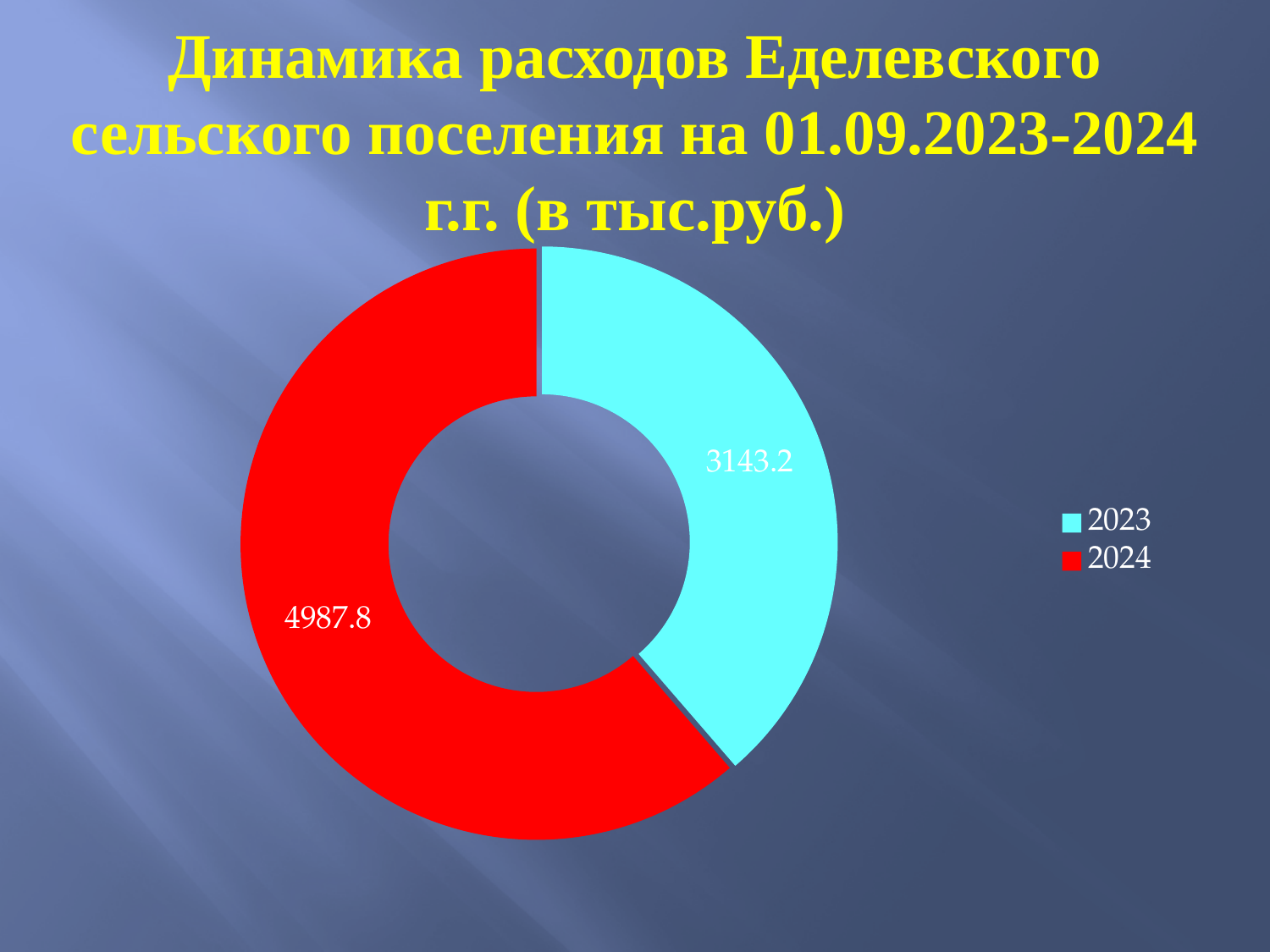

# Динамика расходов Еделевского сельского поселения на 01.09.2023-2024 г.г. (в тыс.руб.)

### Chart

| Category | Столбец2 |
|---|---|
| 2023 | 3143.2 |
| 2024 | 4987.8 |